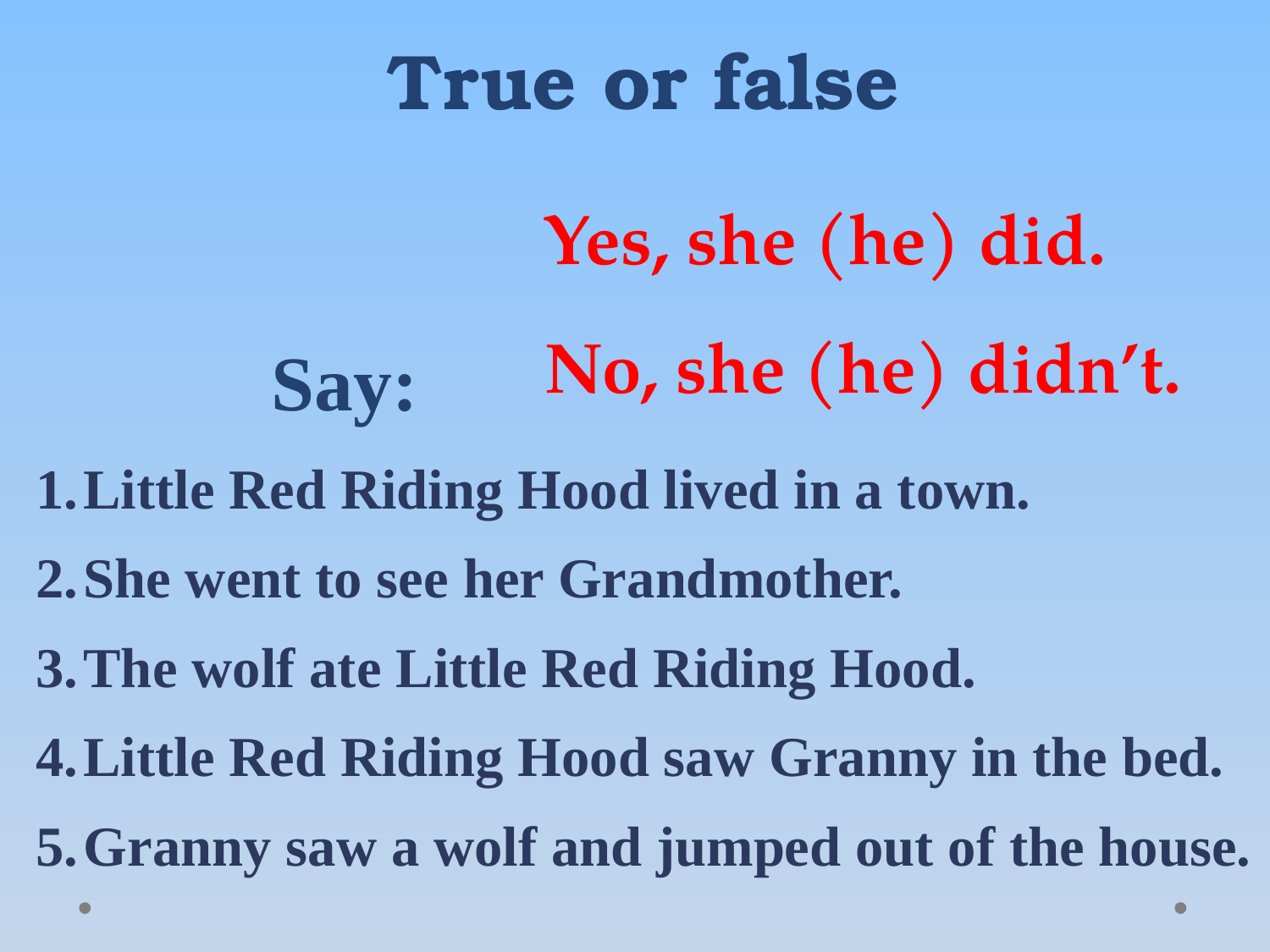

True or false
Yes, she (he) did.
No, she (he) didn’t.
# Say:
Little Red Riding Hood lived in a town.
She went to see her Grandmother.
The wolf ate Little Red Riding Hood.
Little Red Riding Hood saw Granny in the bed.
Granny saw a wolf and jumped out of the house.